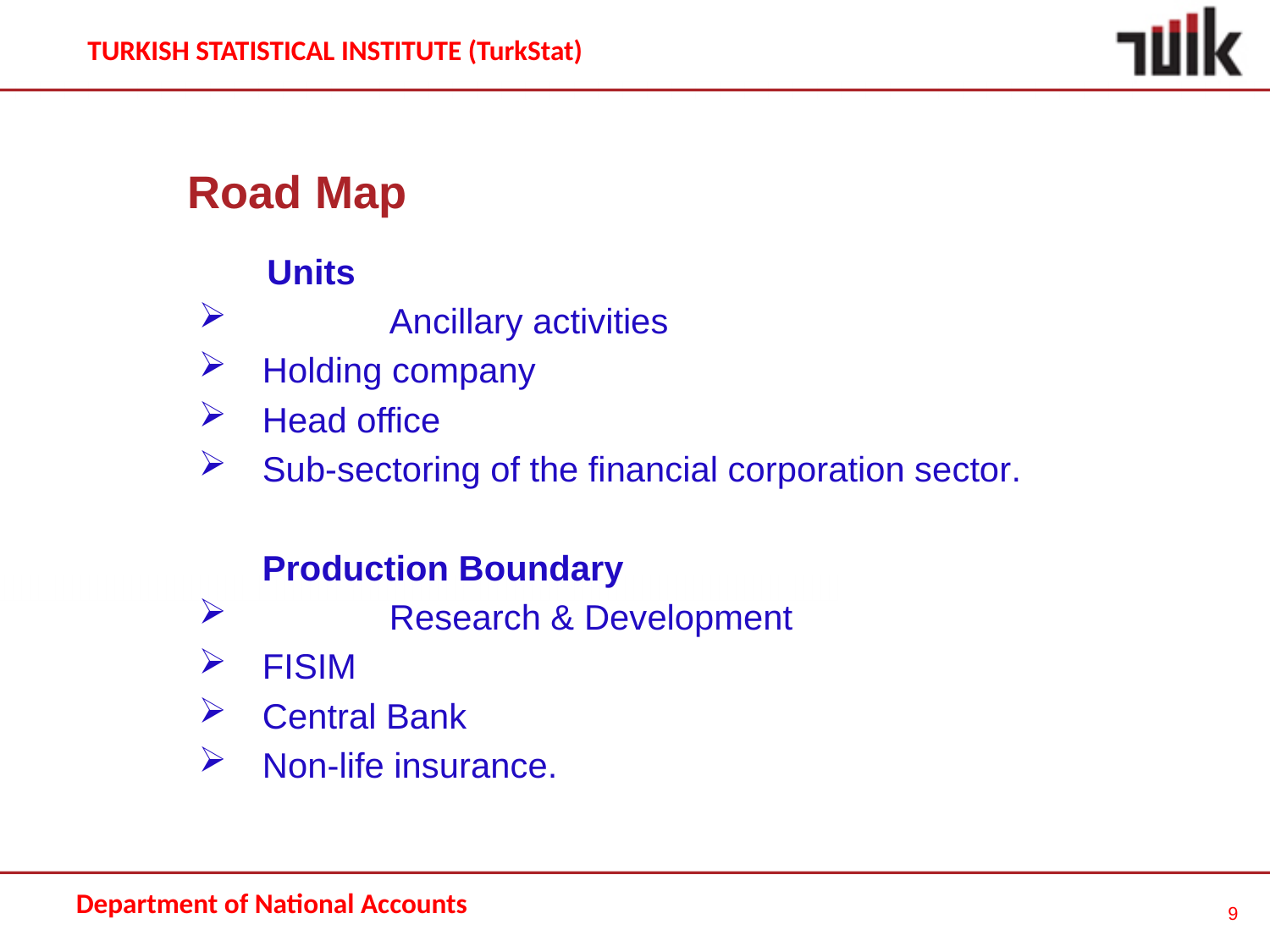

Road Map

       Units
	Ancillary activities
Holding company
Head office
Sub-sectoring of the financial corporation sector.

	Production Boundary
	Research & Development
FISIM
Central Bank
Non-life insurance.
9